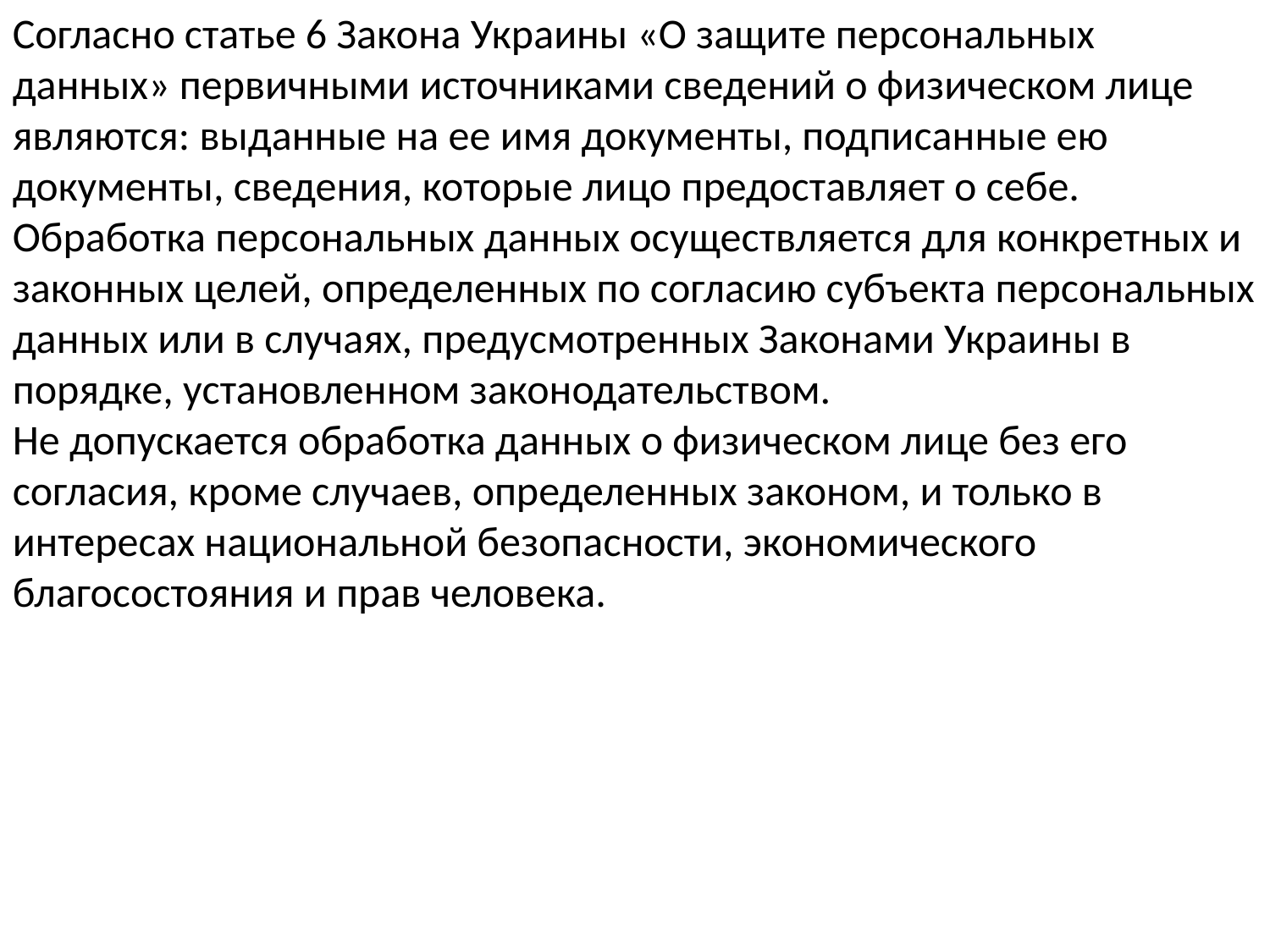

Согласно статье 6 Закона Украины «О защите персональных данных» первичными источниками сведений о физическом лице являются: выданные на ее имя документы, подписанные ею документы, сведения, которые лицо предоставляет о себе.
Обработка персональных данных осуществляется для конкретных и законных целей, определенных по согласию субъекта персональных данных или в случаях, предусмотренных Законами Украины в порядке, установленном законодательством.
Не допускается обработка данных о физическом лице без его согласия, кроме случаев, определенных законом, и только в интересах национальной безопасности, экономического благосостояния и прав человека.